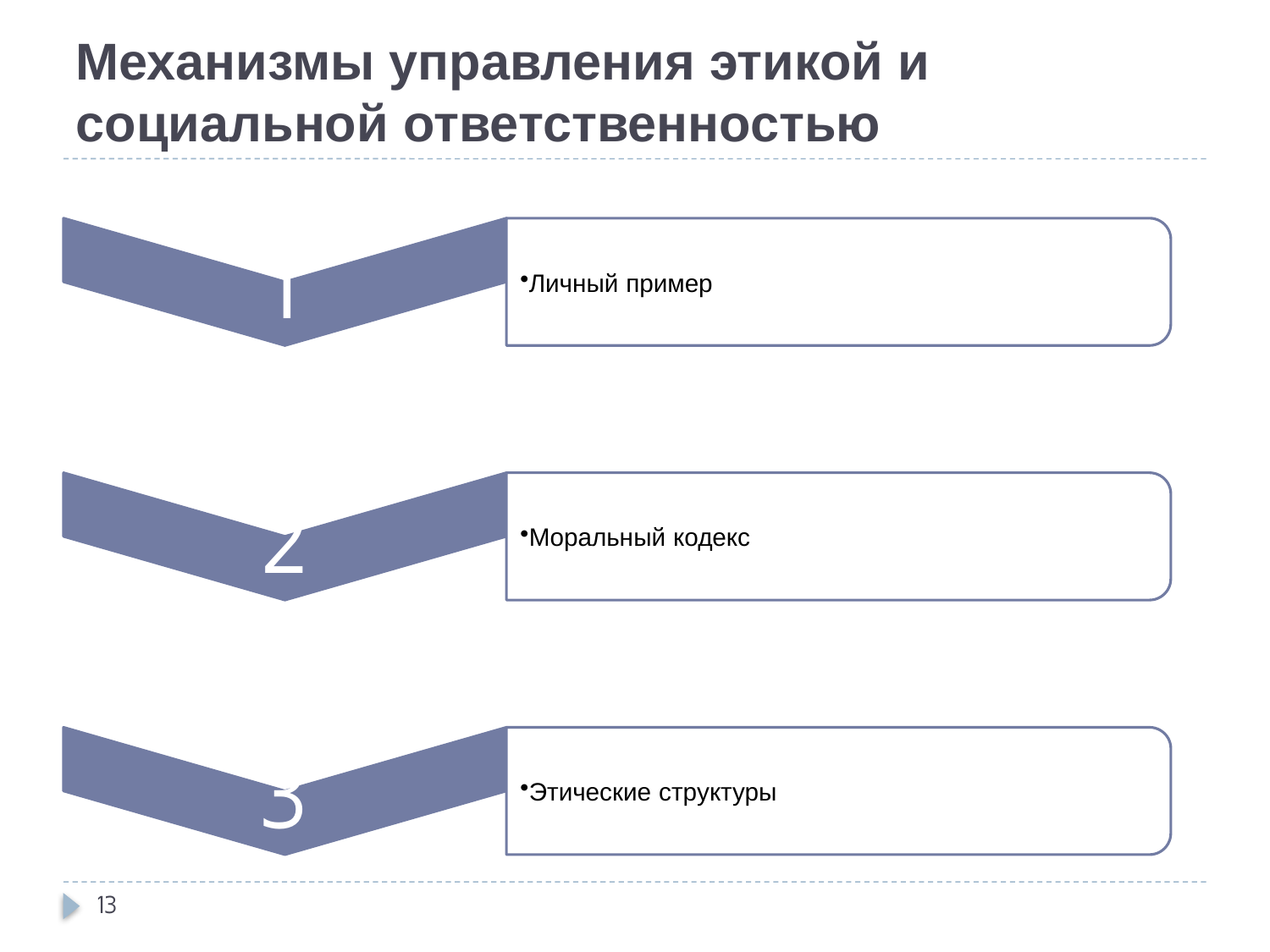

# Механизмы управления этикой и социальной ответственностью
1
Личный пример
2
Моральный кодекс
3
Этические структуры
13